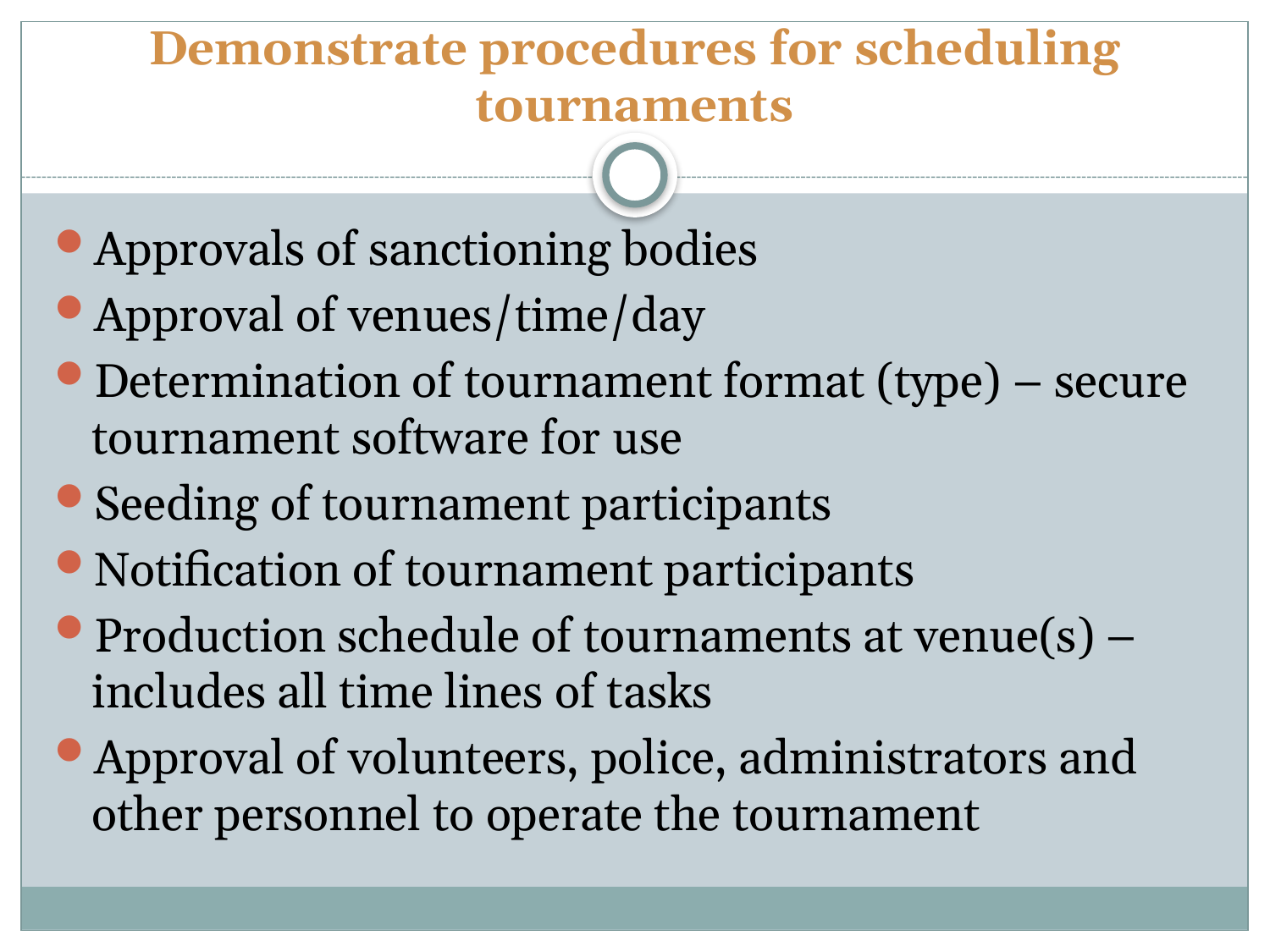

# Demonstrate procedures for scheduling tournaments
Approvals of sanctioning bodies
Approval of venues/time/day
Determination of tournament format (type) – secure tournament software for use
Seeding of tournament participants
Notification of tournament participants
Production schedule of tournaments at venue(s) – includes all time lines of tasks
Approval of volunteers, police, administrators and other personnel to operate the tournament